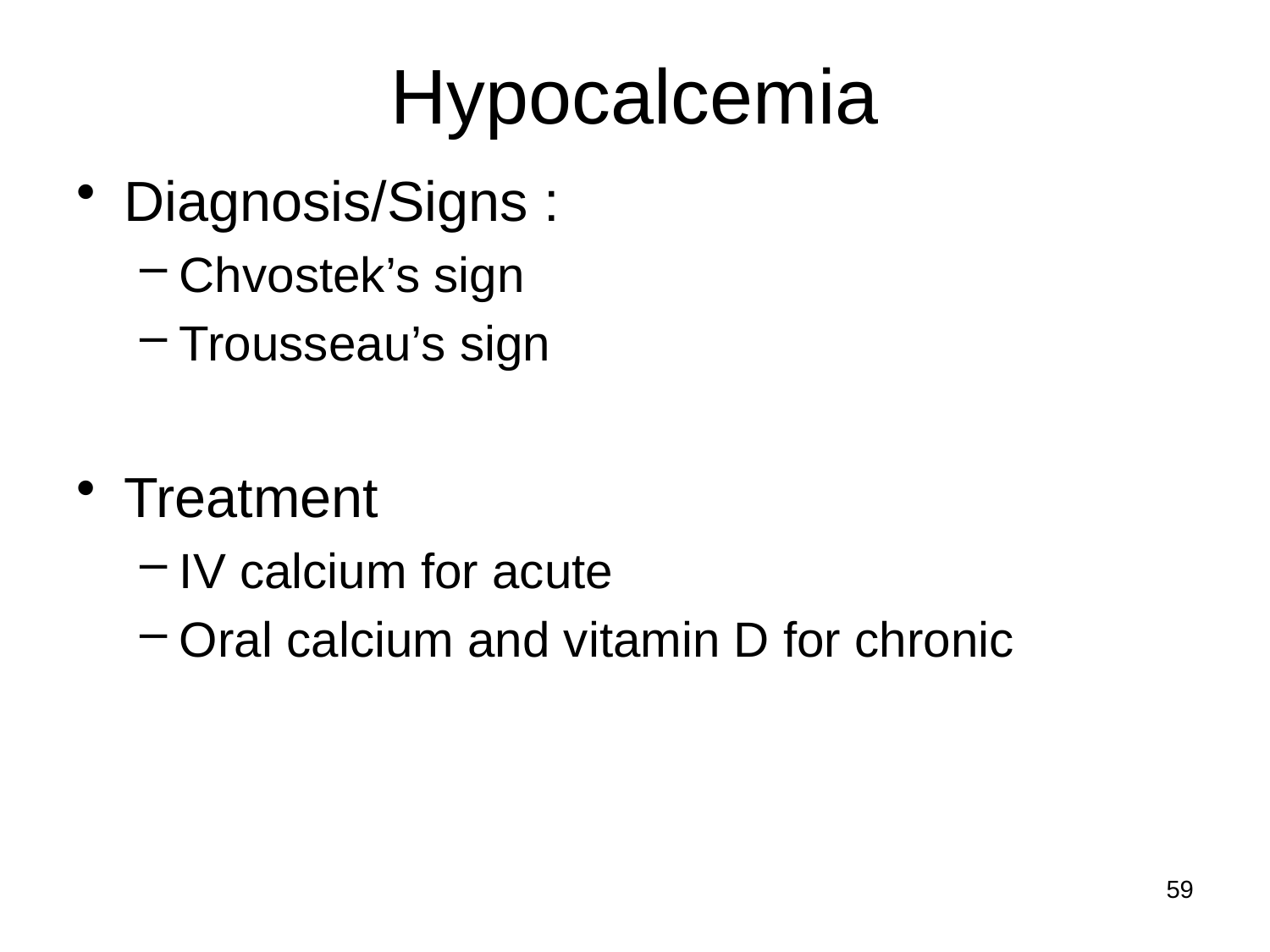

# Hypocalcemia
Diagnosis/Signs :
Chvostek’s sign
Trousseau’s sign

Treatment
IV calcium for acute
Oral calcium and vitamin D for chronic
59